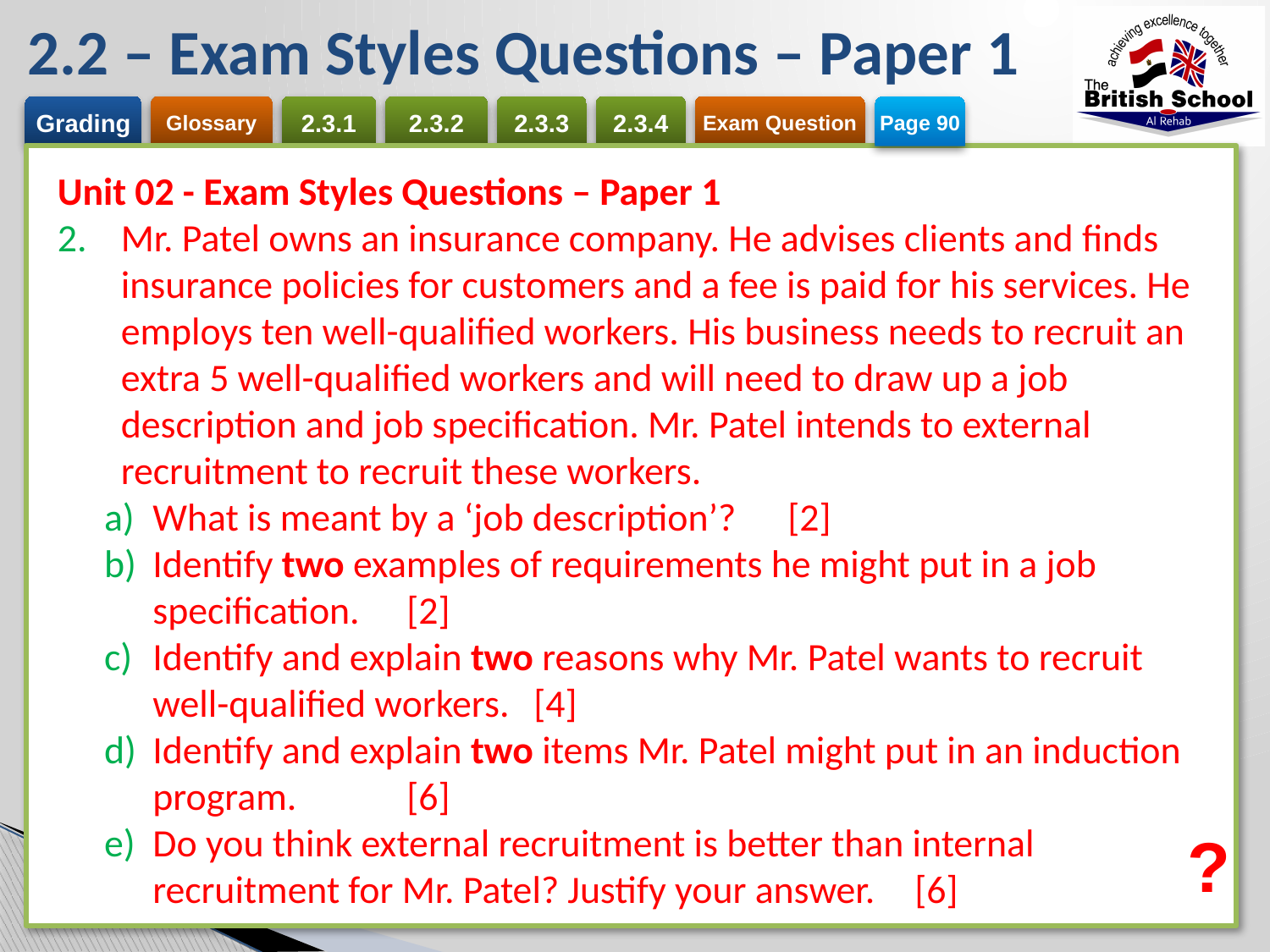

# 2.2 – Exam Styles Questions – Paper 1
Page 90
Unit 02 - Exam Styles Questions – Paper 1
Mr. Patel owns an insurance company. He advises clients and finds insurance policies for customers and a fee is paid for his services. He employs ten well-qualified workers. His business needs to recruit an extra 5 well-qualified workers and will need to draw up a job description and job specification. Mr. Patel intends to external recruitment to recruit these workers.
What is meant by a ‘job description’?	[2]
Identify two examples of requirements he might put in a job specification.	[2]
Identify and explain two reasons why Mr. Patel wants to recruit well-qualified workers.	[4]
Identify and explain two items Mr. Patel might put in an induction program.	[6]
Do you think external recruitment is better than internal recruitment for Mr. Patel? Justify your answer.	[6]
?